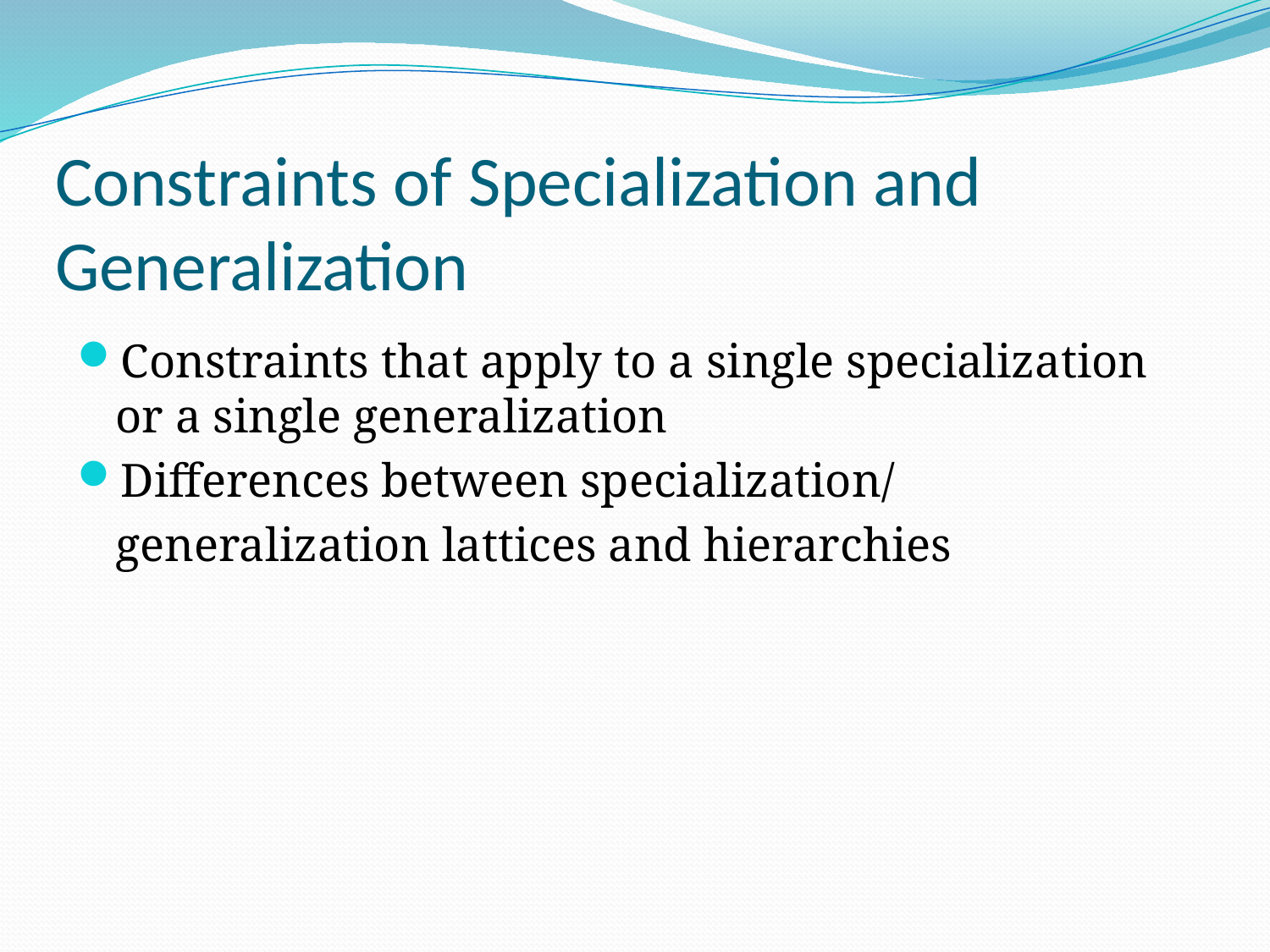

# Constraints of Specialization and Generalization
Constraints that apply to a single specialization or a single generalization
Differences between specialization/
	generalization lattices and hierarchies